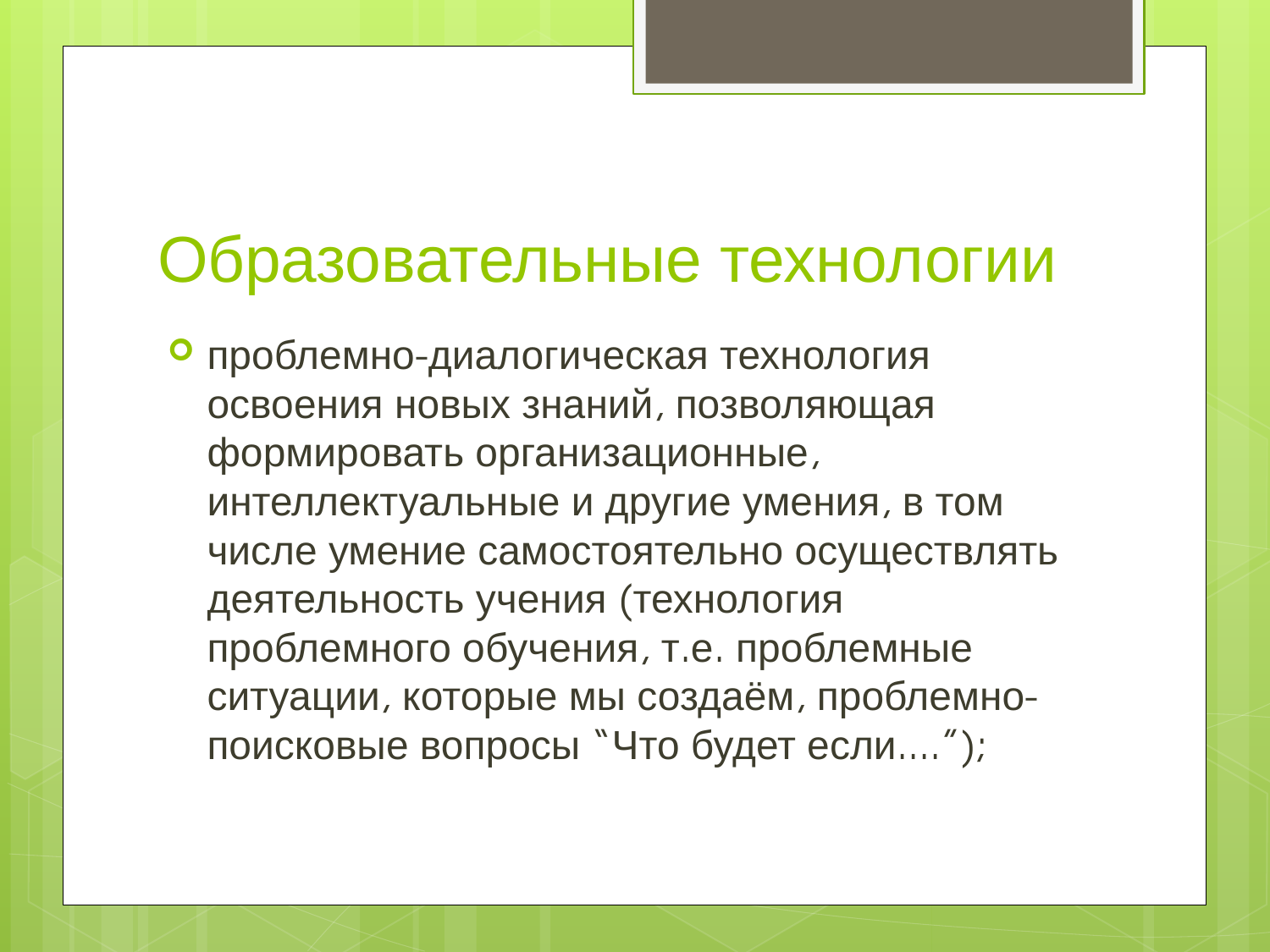

# Образовательные технологии
проблемно-диалогическая технология освоения новых знаний, позволяющая формировать организационные, интеллектуальные и другие умения, в том числе умение самостоятельно осуществлять деятельность учения (технология проблемного обучения, т.е. проблемные ситуации, которые мы создаём, проблемно-поисковые вопросы “Что будет если....”);